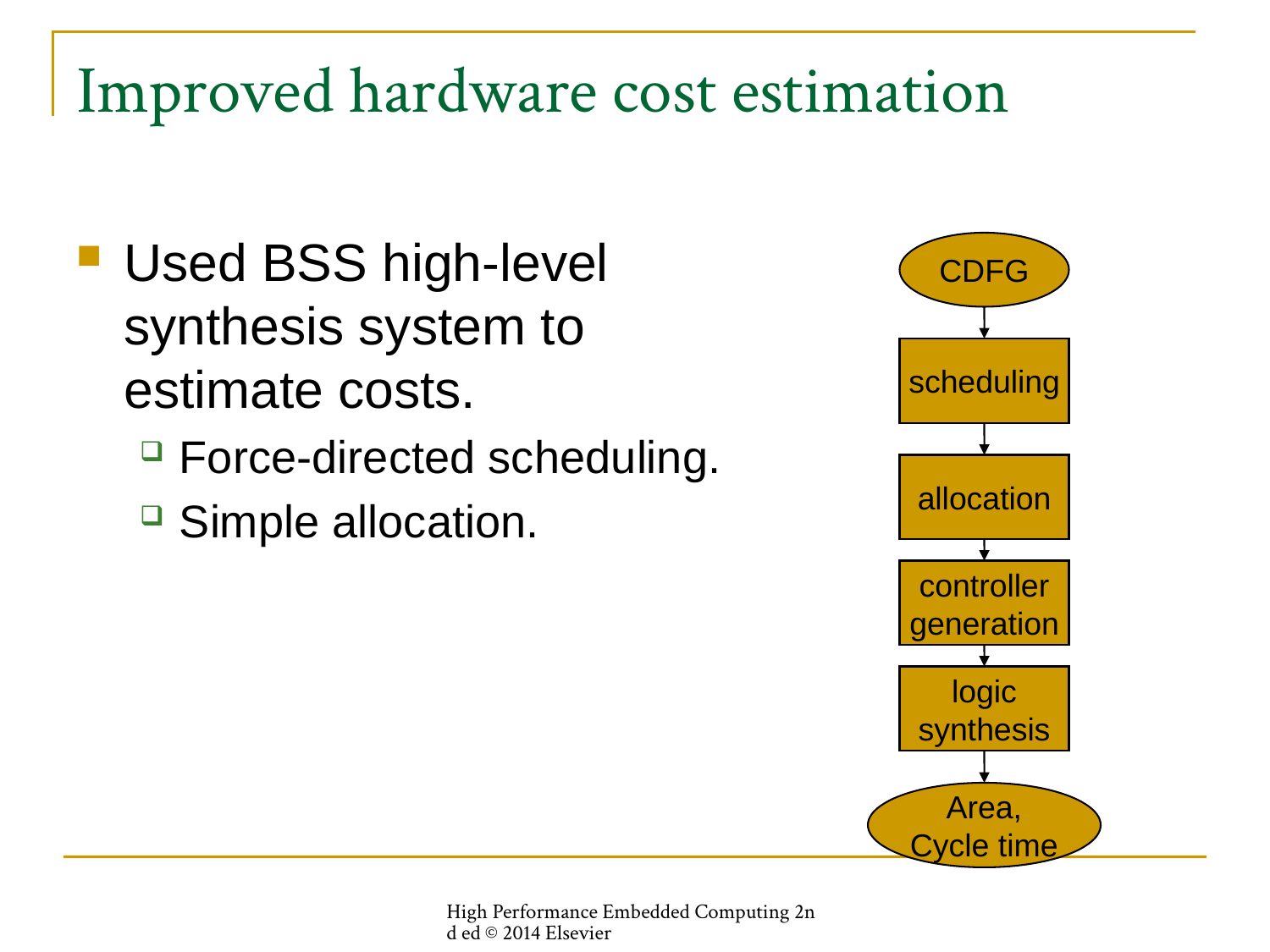

# Improved hardware cost estimation
Used BSS high-level synthesis system to estimate costs.
Force-directed scheduling.
Simple allocation.
CDFG

scheduling

allocation

controller
generation

logic
synthesis

Area,
Cycle time
High Performance Embedded Computing 2nd ed © 2014 Elsevier